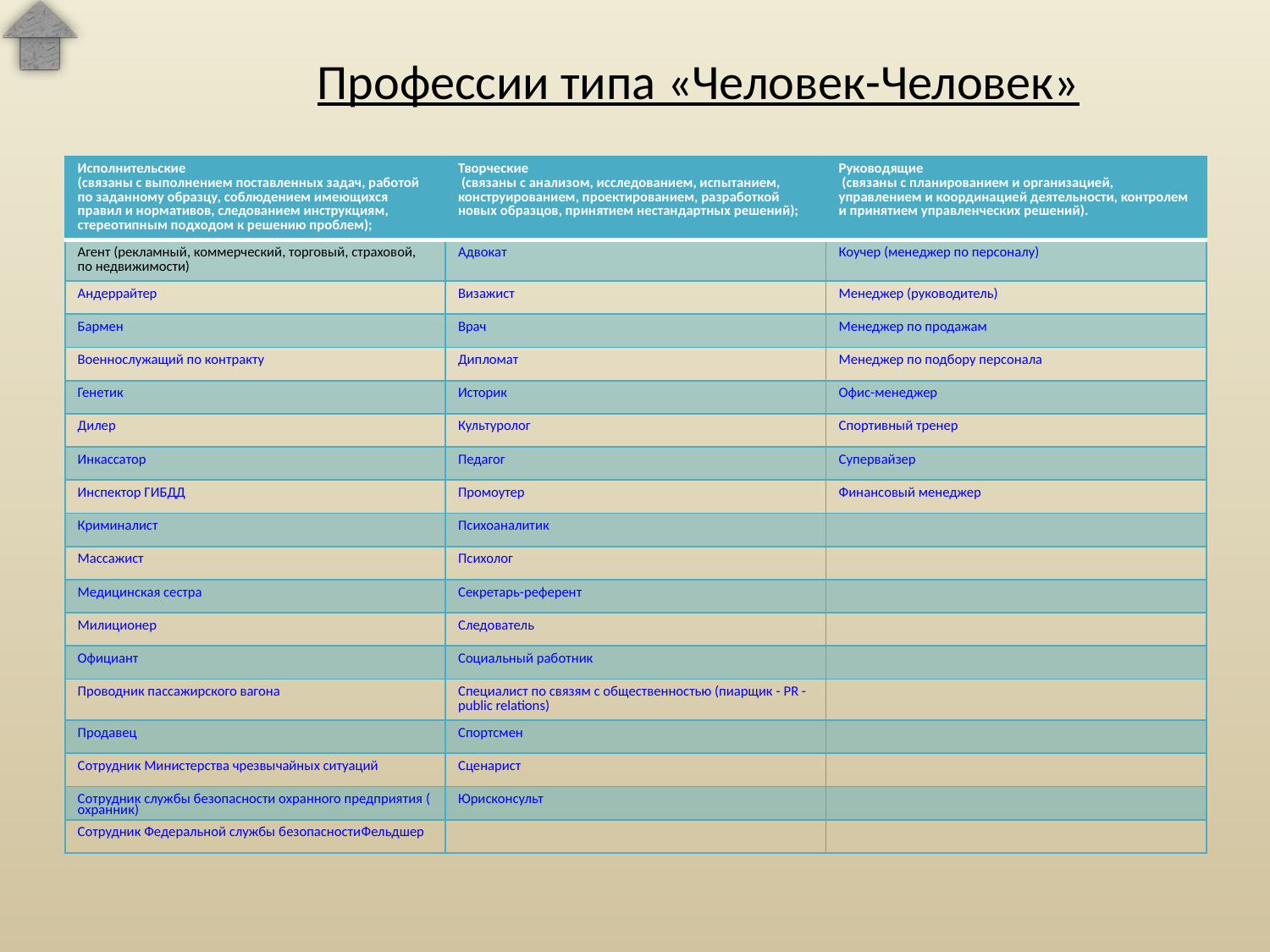

# Профессии типа «Человек-Человек»
| Исполнительские  (связаны c выполнением поставленных задач, работой по заданному образцу, соблюдением имеющихся правил и нормативов, следованием инструкциям, стереотипным подходом к решению проблем); | Творческие  (связаны с анализом, исследованием, испытанием, конструированием, проектированием, разработкой новых образцов, принятием нестандартных решений); | Руководящие  (связаны с планированием и организацией, управлением и координацией деятельности, контролем и принятием управленческих решений). |
| --- | --- | --- |
| Агент (рекламный, коммерческий, торговый, страховой, по недвижимости) | Адвокат | Коучер (менеджер по персоналу) |
| Андеррайтер | Визажист | Менеджер (руководитель) |
| Бармен | Врач | Менеджер по продажам |
| Военнослужащий по контракту | Дипломат | Менеджер по подбору персонала |
| Генетик | Историк | Офис-менеджер |
| Дилер | Культуролог | Спортивный тренер |
| Инкассатор | Педагог | Супервайзер |
| Инспектор ГИБДД | Промоутер | Финансовый менеджер |
| Криминалист | Психоаналитик |  |
| Массажист | Психолог |  |
| Медицинская сестра | Секретарь-референт |  |
| Милиционер | Следователь |  |
| Официант | Социальный работник |  |
| Проводник пассажирского вагона | Специалист по связям с общественностью (пиарщик - РR - public relations) |  |
| Продавец | Спортсмен |  |
| Сотрудник Министерства чрезвычайных ситуаций | Сценарист |  |
| Сотрудник службы безопасности охранного предприятия (охранник) | Юрисконсульт |  |
| Сотрудник Федеральной службы безопасности Фельдшер |  |  |